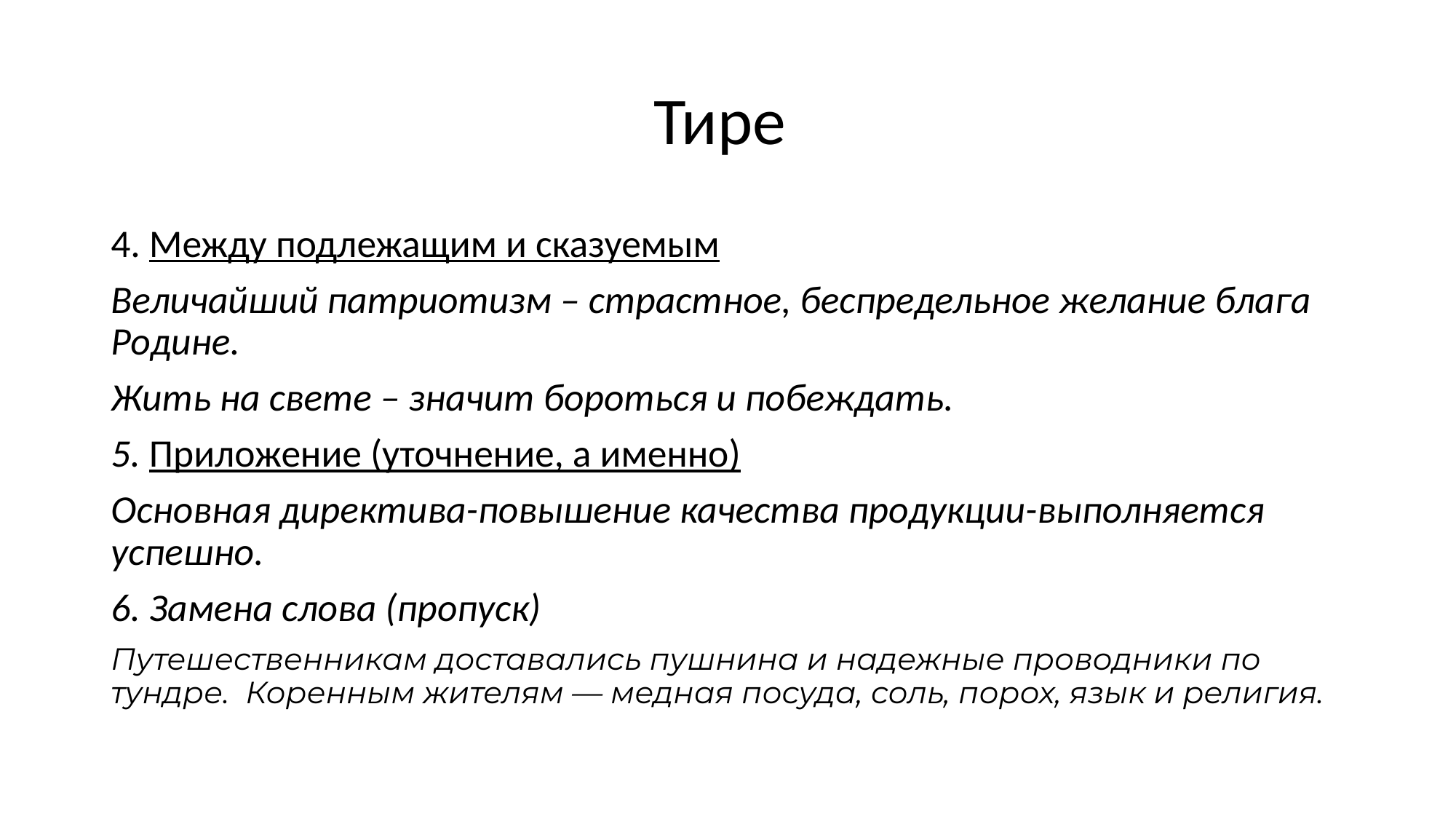

# Тире
4. Между подлежащим и сказуемым
Величайший патриотизм – страстное, беспредельное желание блага Родине.
Жить на свете – значит бороться и побеждать.
5. Приложение (уточнение, а именно)
Основная директива-повышение качества продукции-выполняется успешно.
6. Замена слова (пропуск)
Путешественникам доставались пушнина и надежные проводники по тундре.  Коренным жителям — медная посуда, соль, порох, язык и религия.